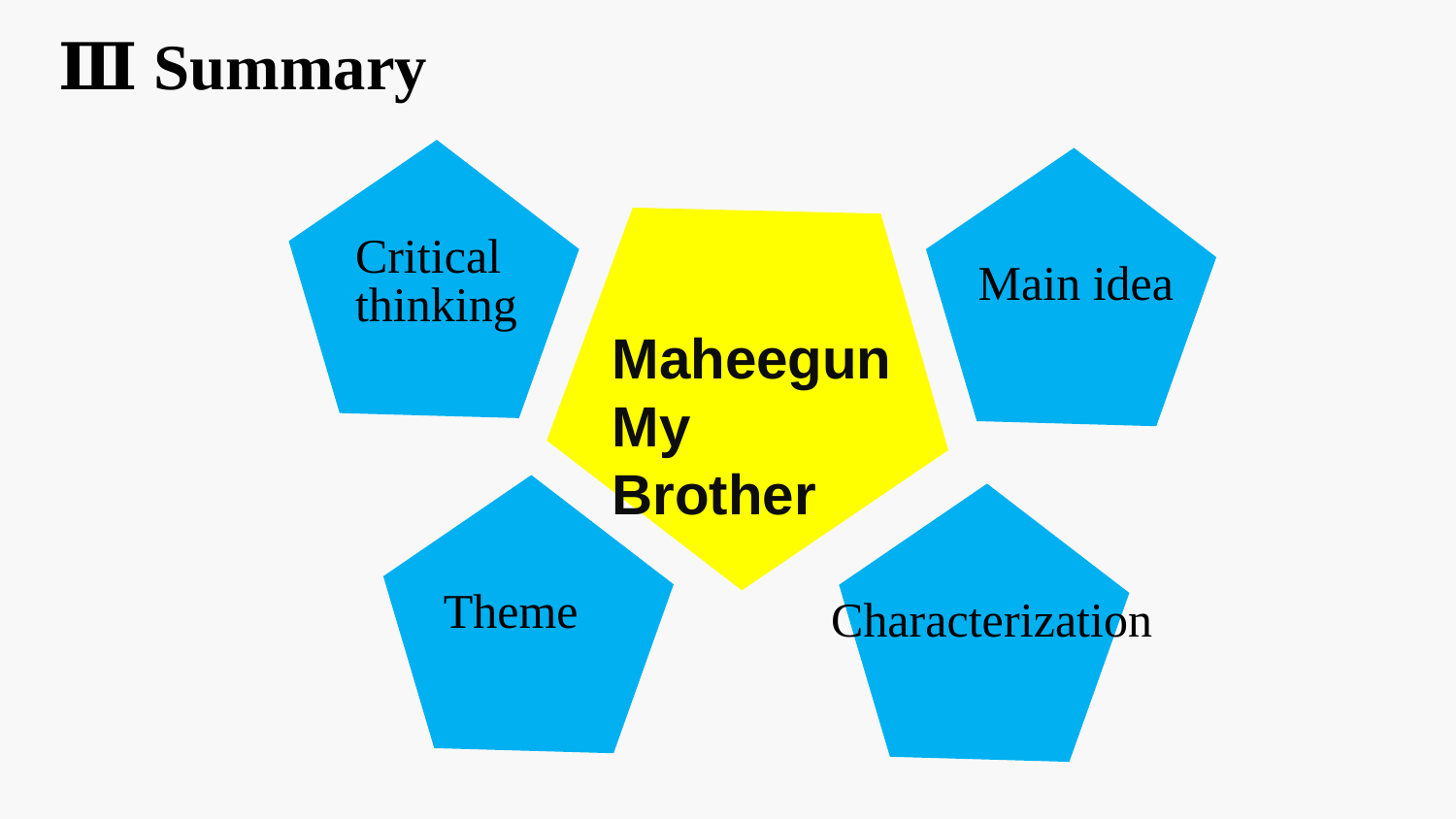

Ⅲ Summary

Critical
thinking

Main idea

 Maheegun My Brother

Theme

Characterization